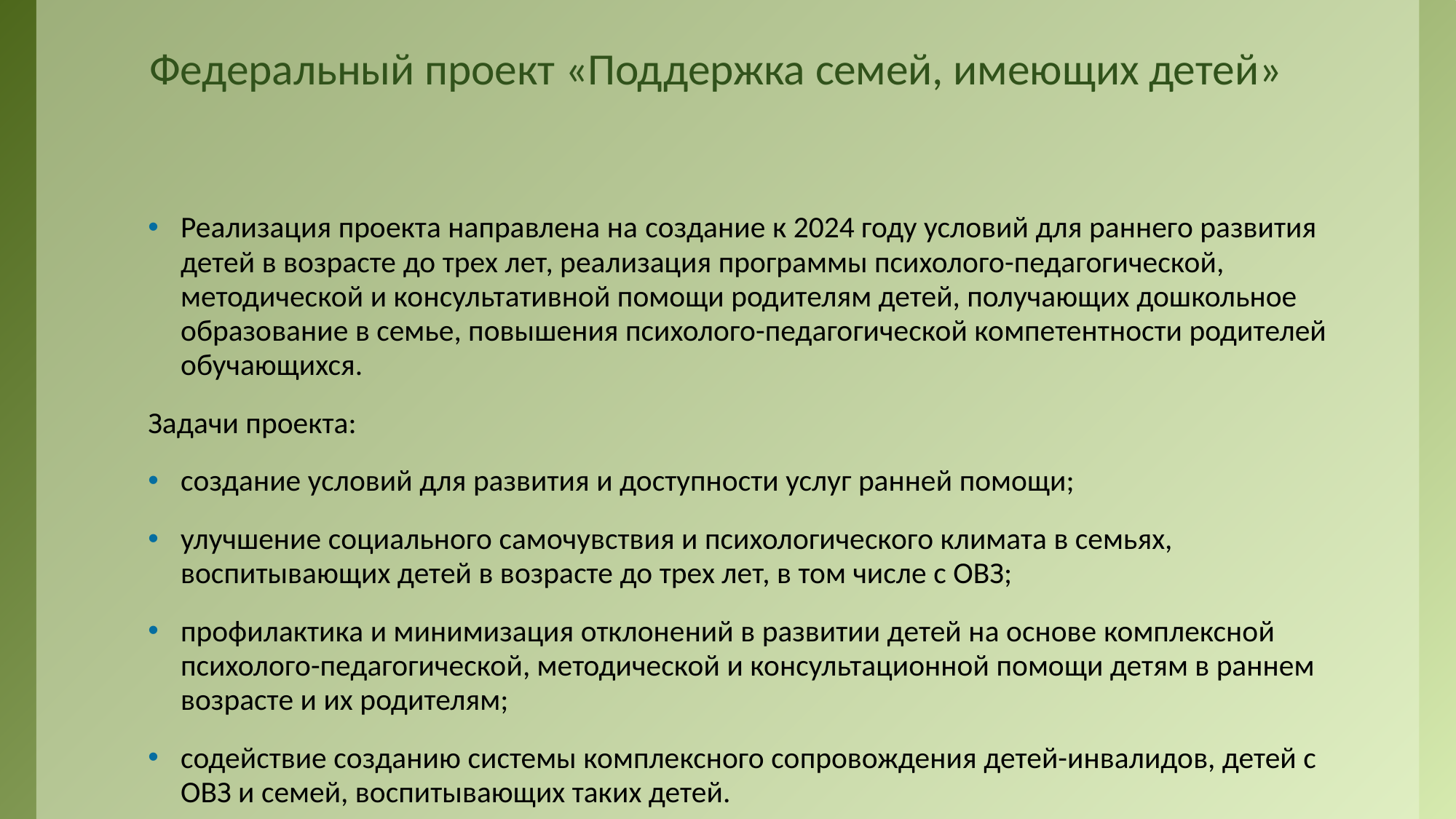

# Федеральный проект «Поддержка семей, имеющих детей»
Реализация проекта направлена на создание к 2024 году условий для раннего развития детей в возрасте до трех лет, реализация программы психолого-педагогической, методической и консультативной помощи родителям детей, получающих дошкольное образование в семье, повышения психолого-педагогической компетентности родителей обучающихся.
Задачи проекта:
создание условий для развития и доступности услуг ранней помощи;
улучшение социального самочувствия и психологического климата в семьях, воспитывающих детей в возрасте до трех лет, в том числе с ОВЗ;
профилактика и минимизация отклонений в развитии детей на основе комплексной психолого-педагогической, методической и консультационной помощи детям в раннем возрасте и их родителям;
содействие созданию системы комплексного сопровождения детей-инвалидов, детей с ОВЗ и семей, воспитывающих таких детей.